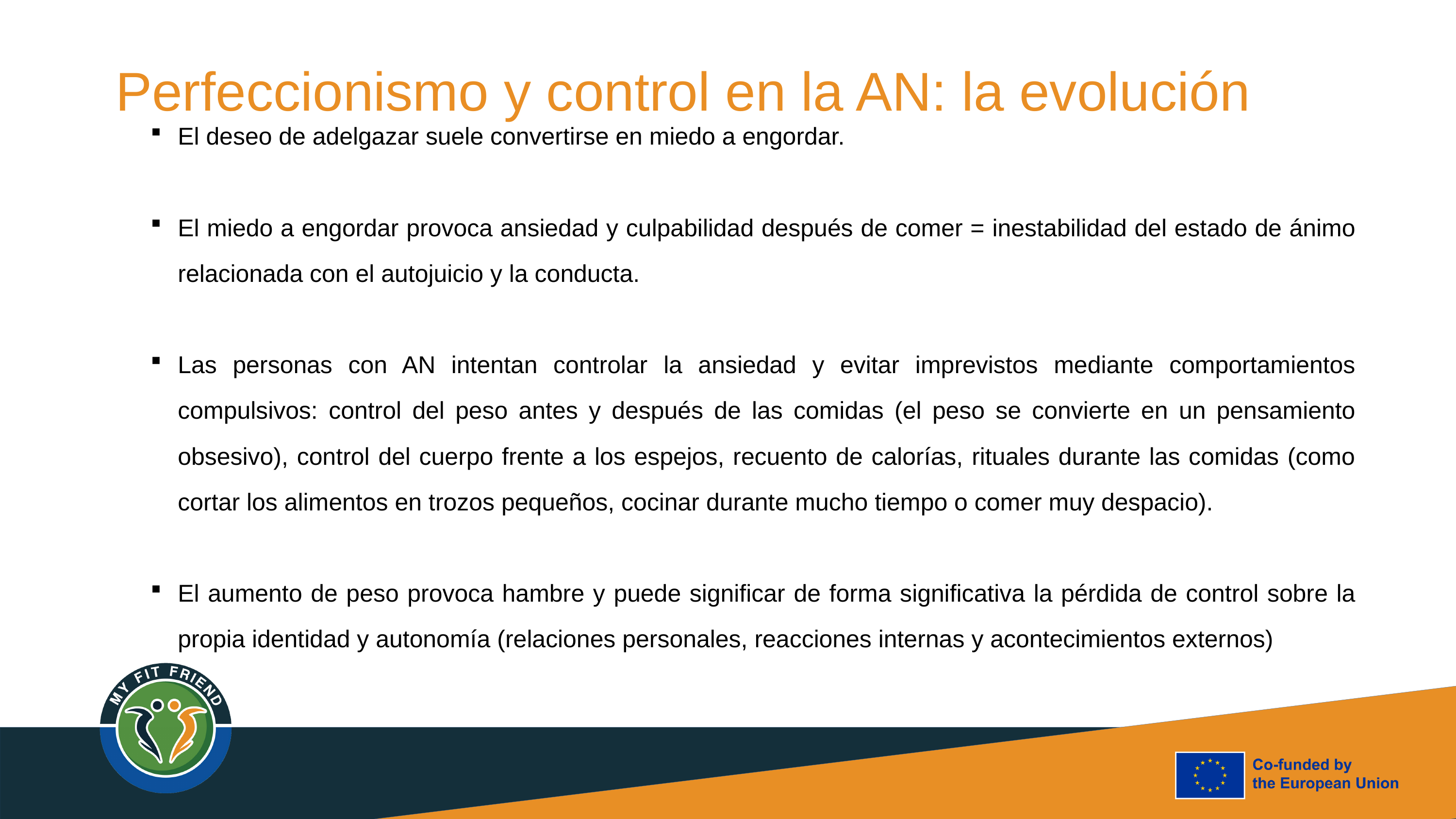

Perfeccionismo y control en la AN: la evolución

El deseo de adelgazar suele convertirse en miedo a engordar.

El miedo a engordar provoca ansiedad y culpabilidad después de comer = inestabilidad del estado de ánimo relacionada con el autojuicio y la conducta.

Las personas con AN intentan controlar la ansiedad y evitar imprevistos mediante comportamientos compulsivos: control del peso antes y después de las comidas (el peso se convierte en un pensamiento obsesivo), control del cuerpo frente a los espejos, recuento de calorías, rituales durante las comidas (como cortar los alimentos en trozos pequeños, cocinar durante mucho tiempo o comer muy despacio).

El aumento de peso provoca hambre y puede significar de forma significativa la pérdida de control sobre la propia identidad y autonomía (relaciones personales, reacciones internas y acontecimientos externos)